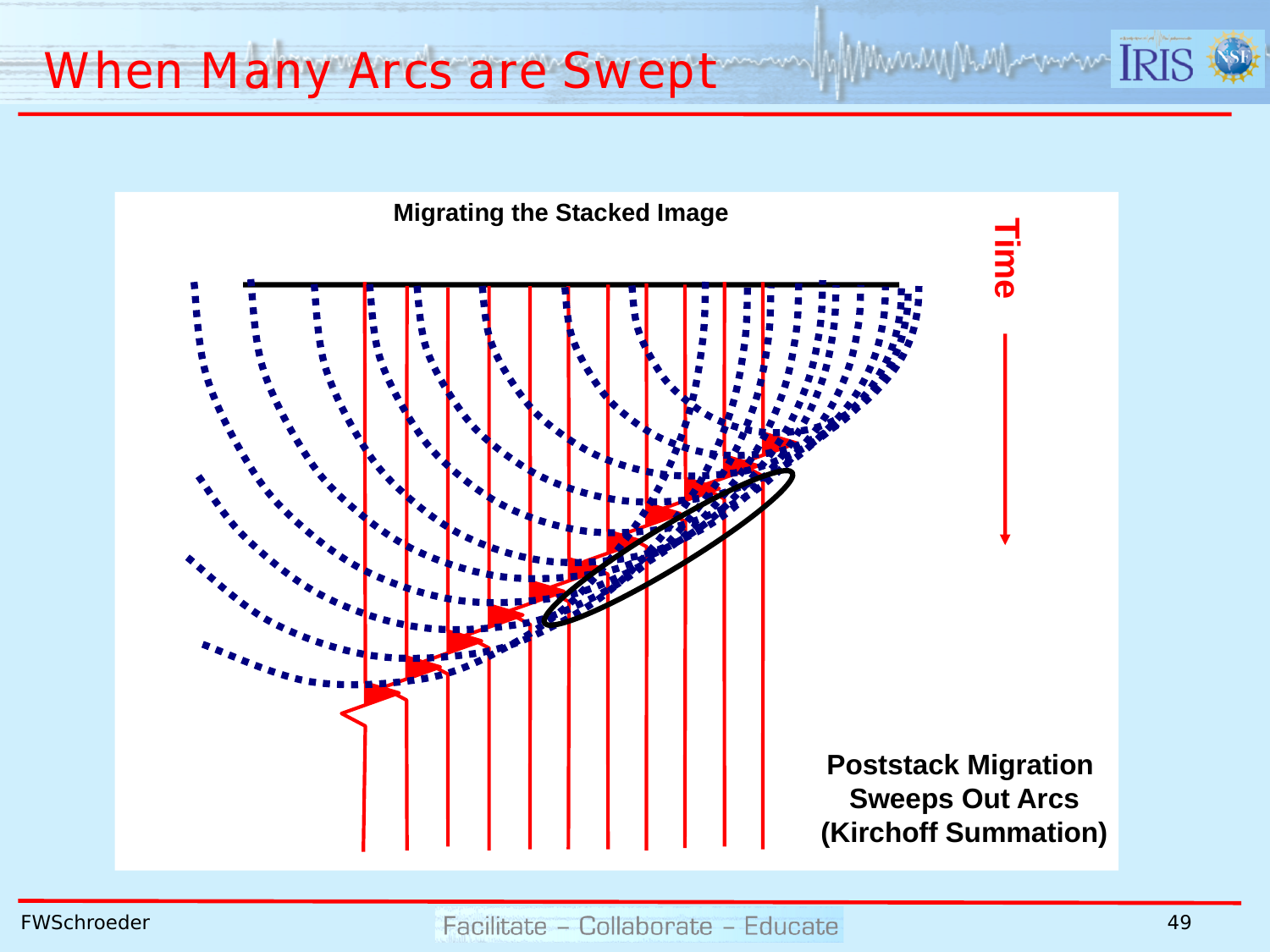

When Many Arcs are Swept
Migrating the Stacked Image

Time

Poststack Migration
Sweeps Out Arcs
(Kirchoff Summation)